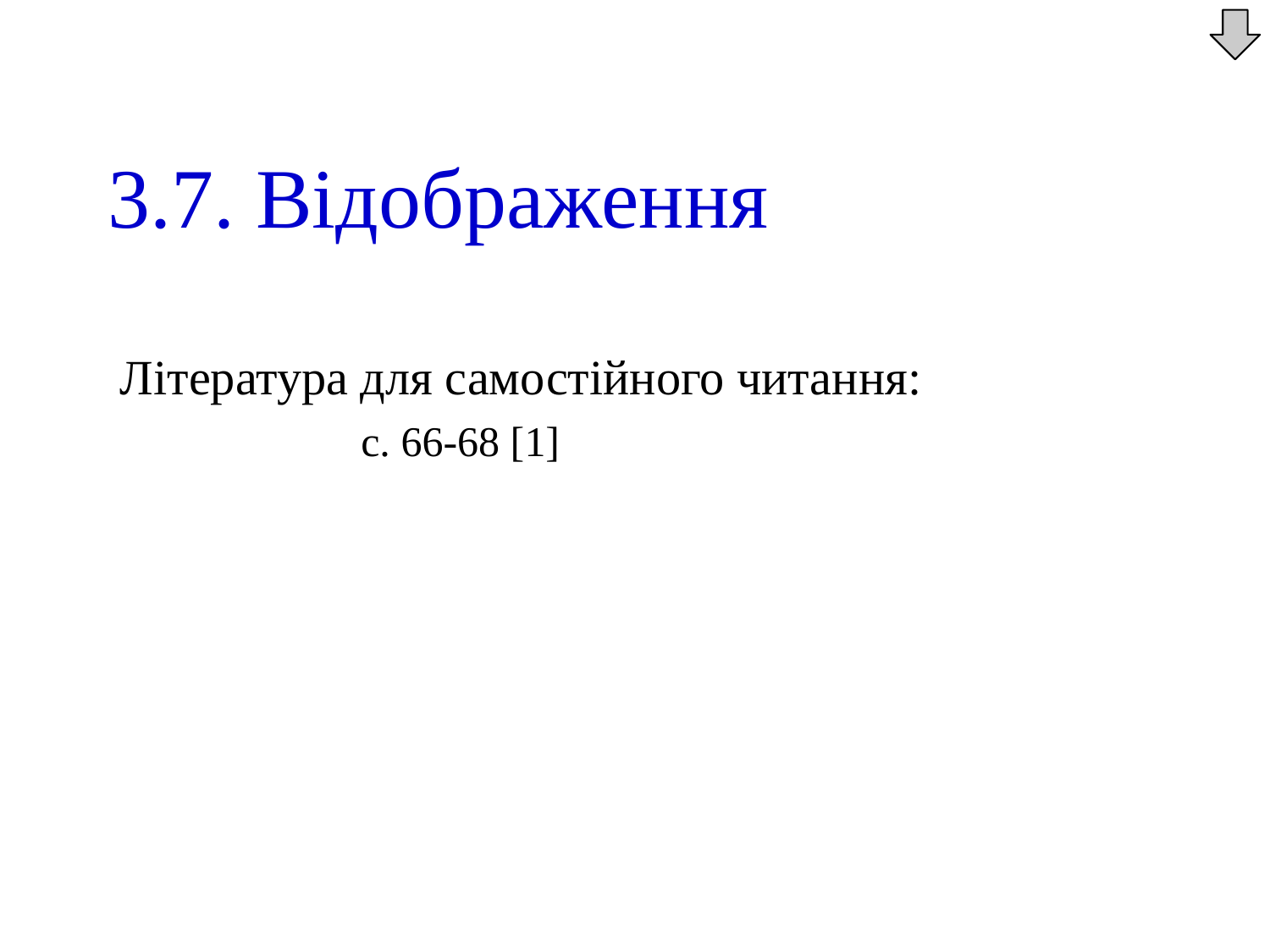

3.7. Відображення
Література для самостійного читання:
		 с. 66-68 [1]